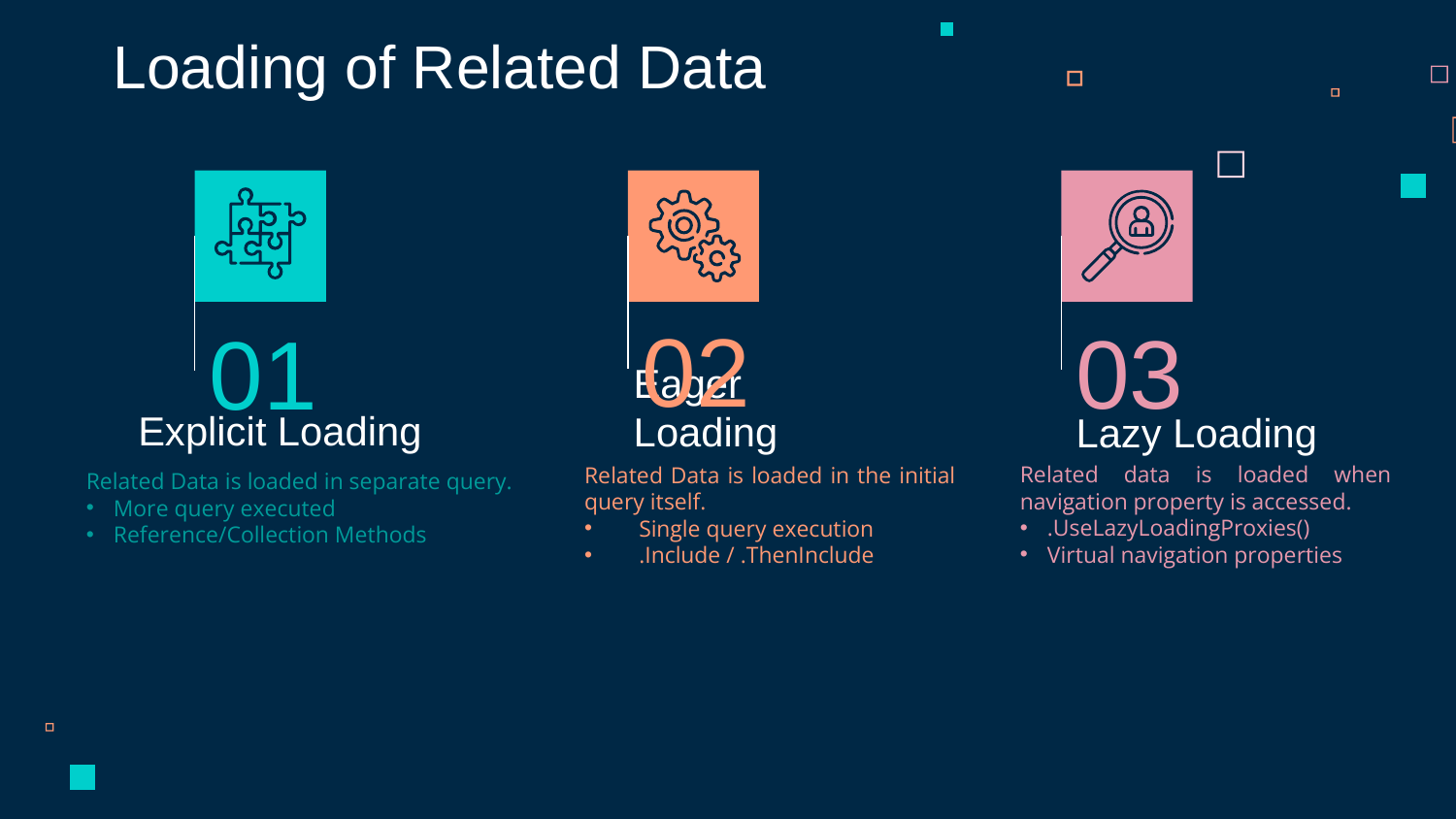

Loading of Related Data

02
03
01
# Explicit Loading
Eager Loading
Lazy Loading
Related data is loaded when navigation property is accessed.
.UseLazyLoadingProxies()
Virtual navigation properties

Related Data is loaded in the initial query itself.
Single query execution
.Include / .ThenInclude
Related Data is loaded in separate query.
More query executed
Reference/Collection Methods